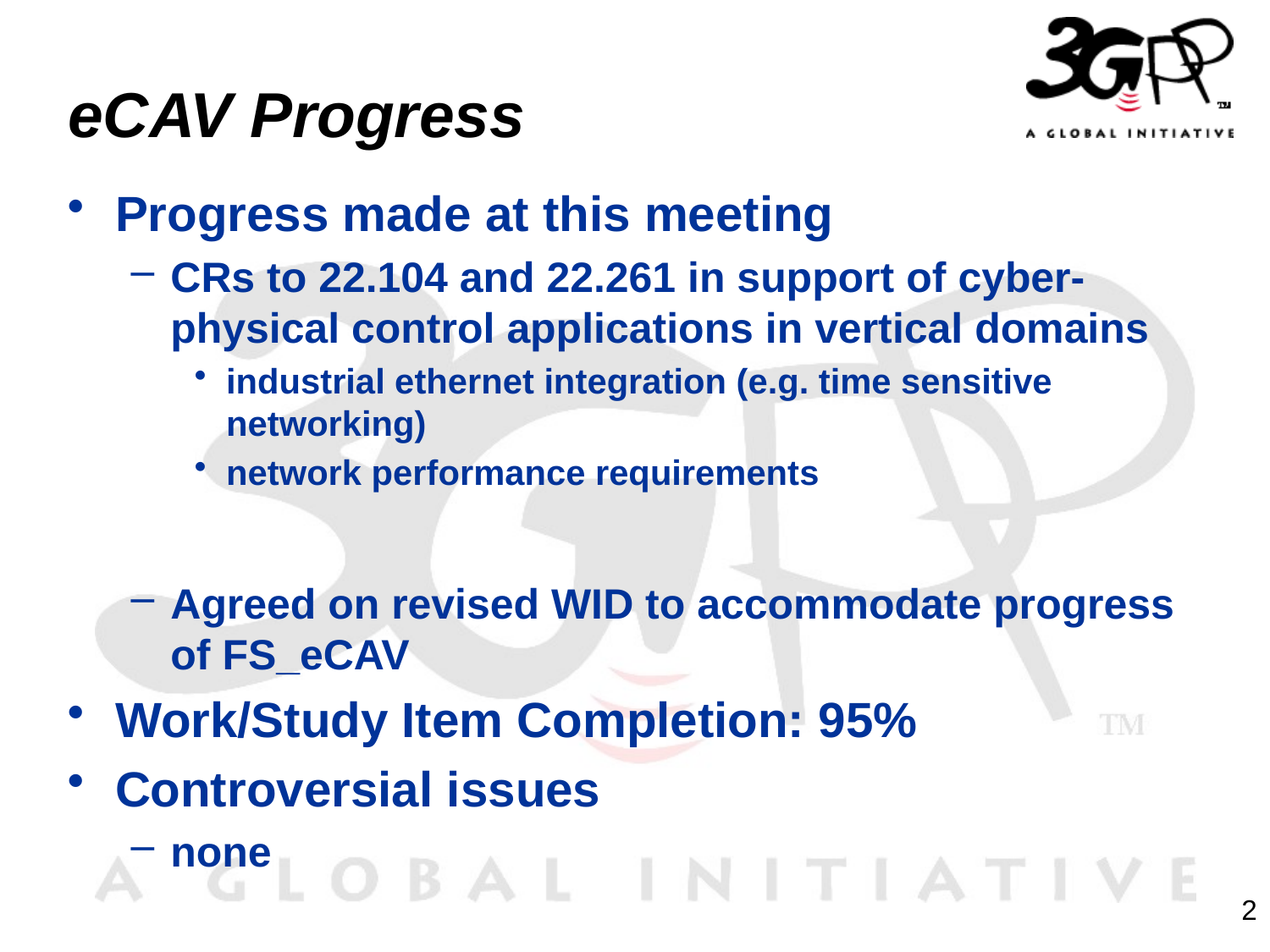

# eCAV Progress
Progress made at this meeting
CRs to 22.104 and 22.261 in support of cyber-physical control applications in vertical domains
industrial ethernet integration (e.g. time sensitive networking)
network performance requirements

Agreed on revised WID to accommodate progress of FS_eCAV
Work/Study Item Completion: 95%
Controversial issues
none
2